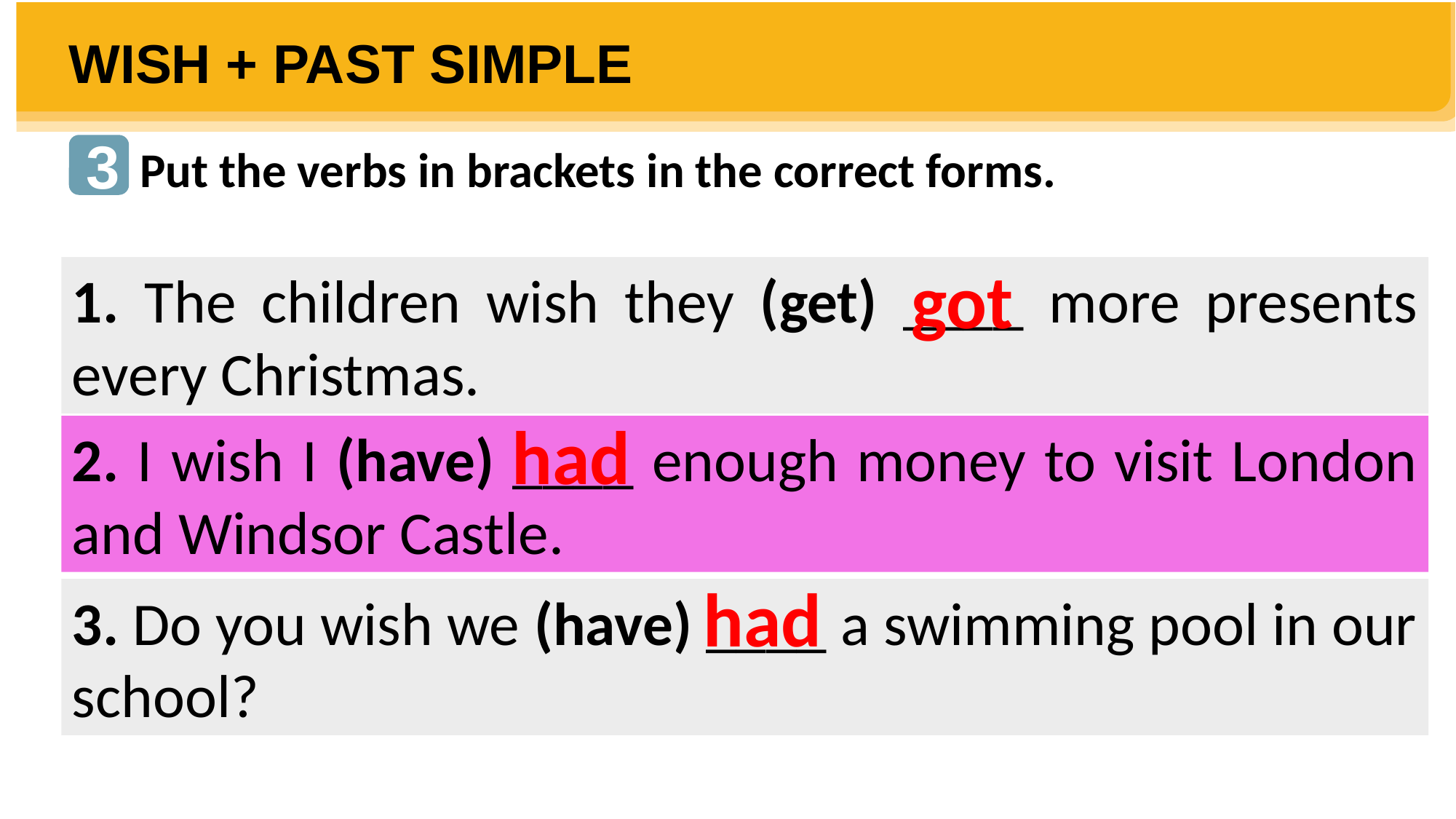

WISH + PAST SIMPLE
3
Put the verbs in brackets in the correct forms.

got
1. The children wish they (get) ____ more presents every Christmas.
had
2. I wish I (have) ____ enough money to visit London and Windsor Castle.
had
3. Do you wish we (have) ____ a swimming pool in our school?